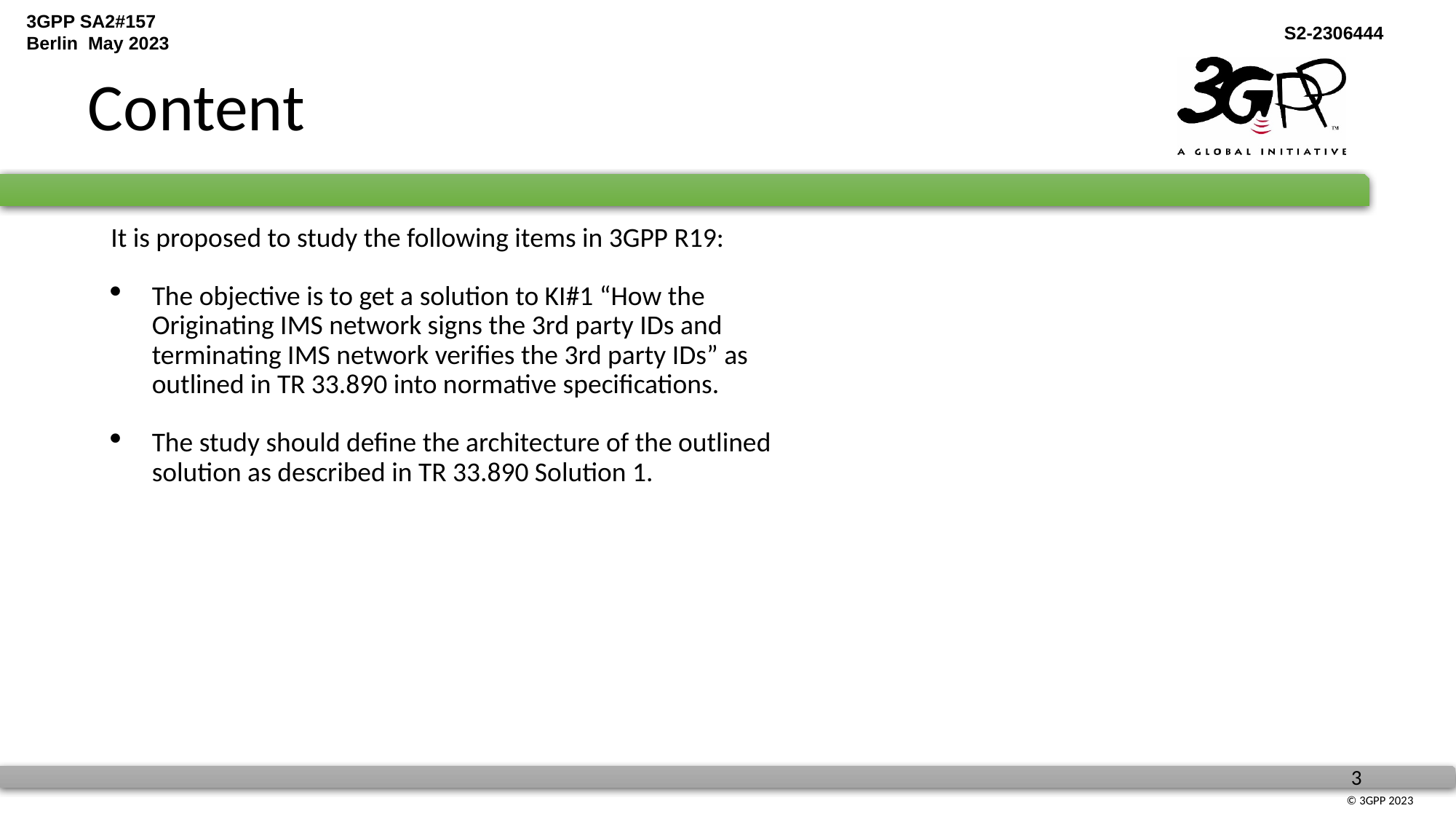

# Content
It is proposed to study the following items in 3GPP R19:
The objective is to get a solution to KI#1 “How the Originating IMS network signs the 3rd party IDs and terminating IMS network verifies the 3rd party IDs” as outlined in TR 33.890 into normative specifications.
The study should define the architecture of the outlined solution as described in TR 33.890 Solution 1.